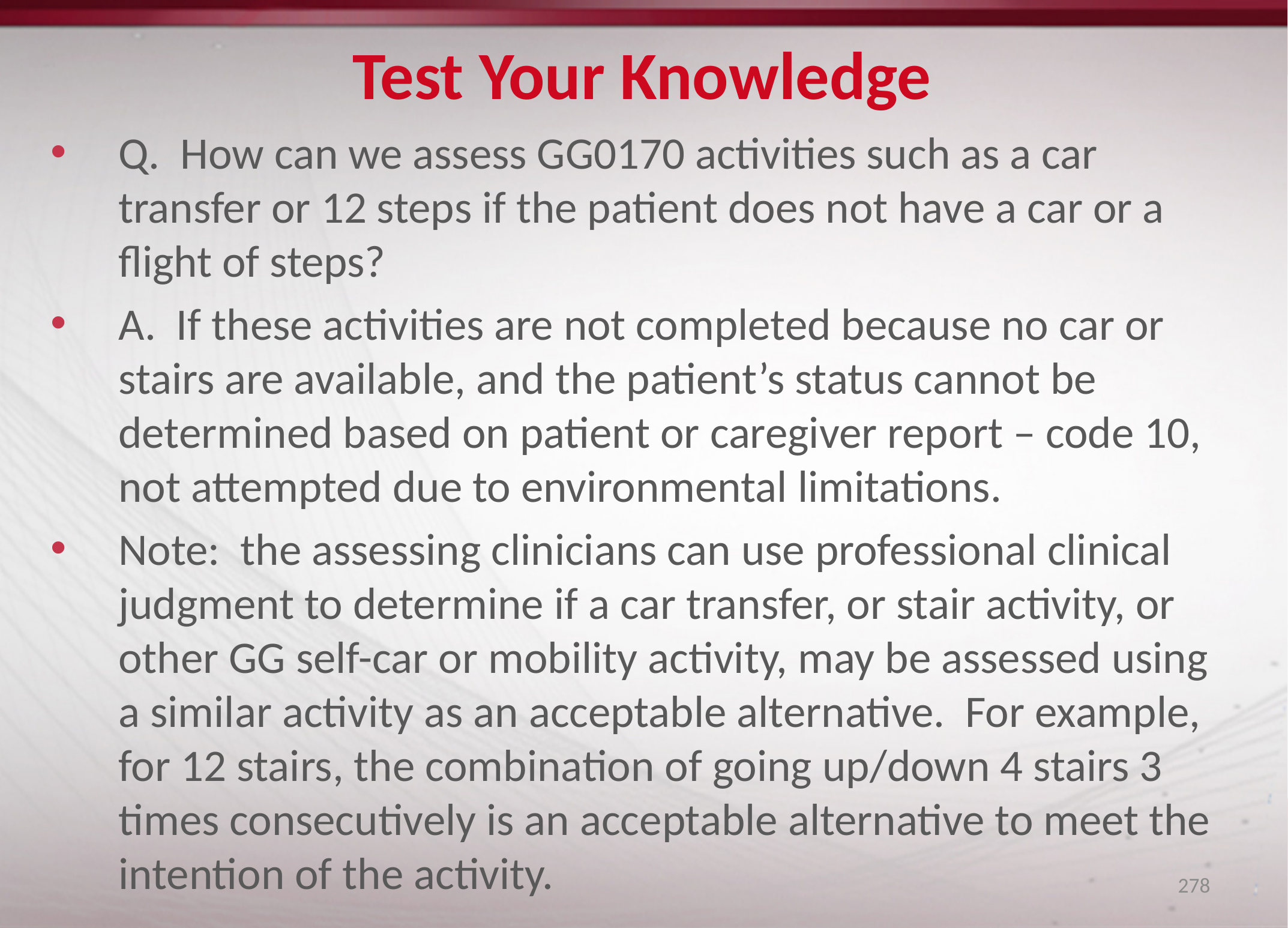

# Test Your Knowledge
Q.  How can we assess GG0170 activities such as a car transfer or 12 steps if the patient does not have a car or a flight of steps?
A.  If these activities are not completed because no car or stairs are available, and the patient’s status cannot be determined based on patient or caregiver report – code 10, not attempted due to environmental limitations.
Note:  the assessing clinicians can use professional clinical judgment to determine if a car transfer, or stair activity, or other GG self-car or mobility activity, may be assessed using a similar activity as an acceptable alternative.  For example, for 12 stairs, the combination of going up/down 4 stairs 3 times consecutively is an acceptable alternative to meet the intention of the activity.
278